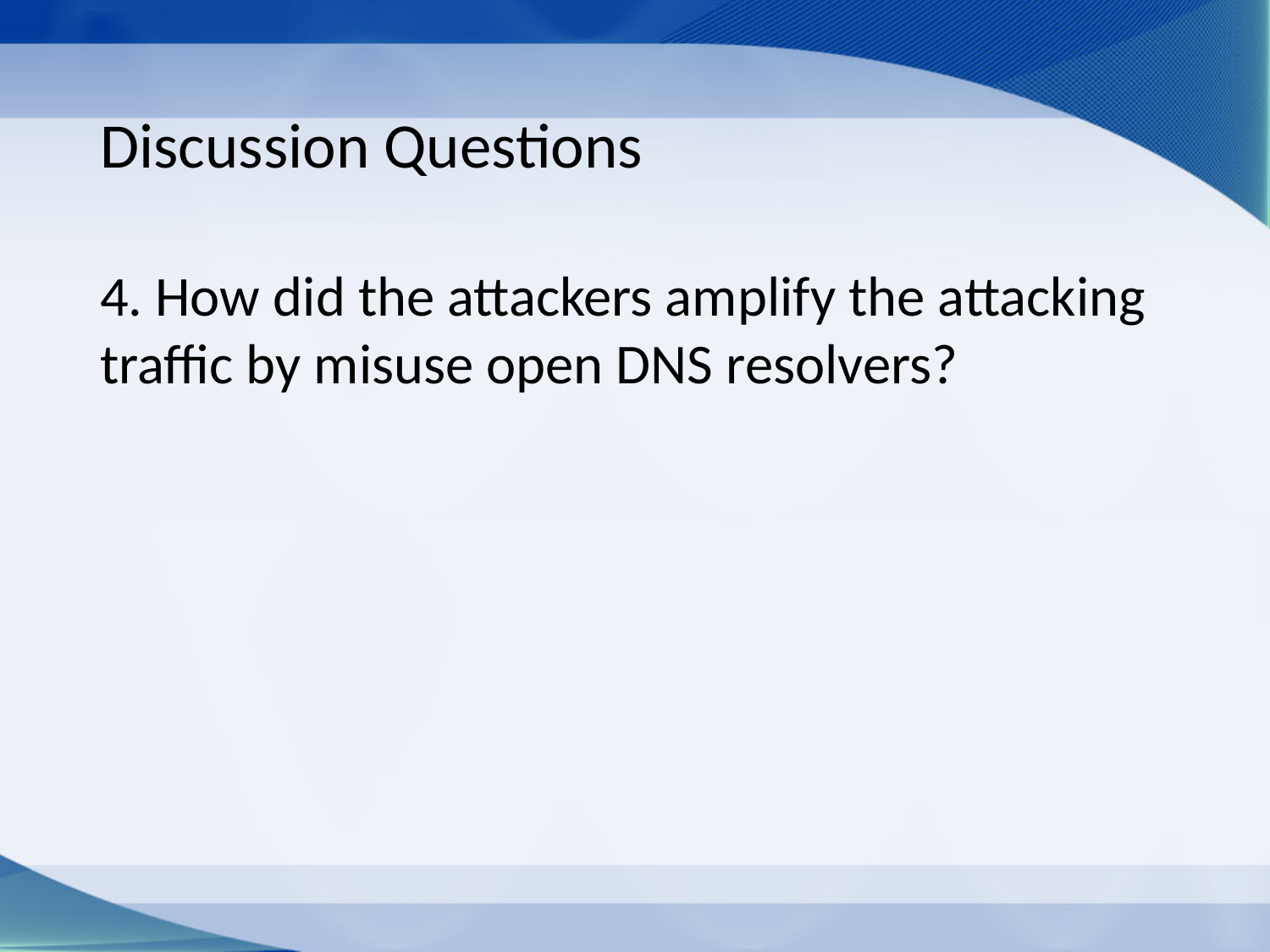

# Discussion Questions
4. How did the attackers amplify the attacking traffic by misuse open DNS resolvers?